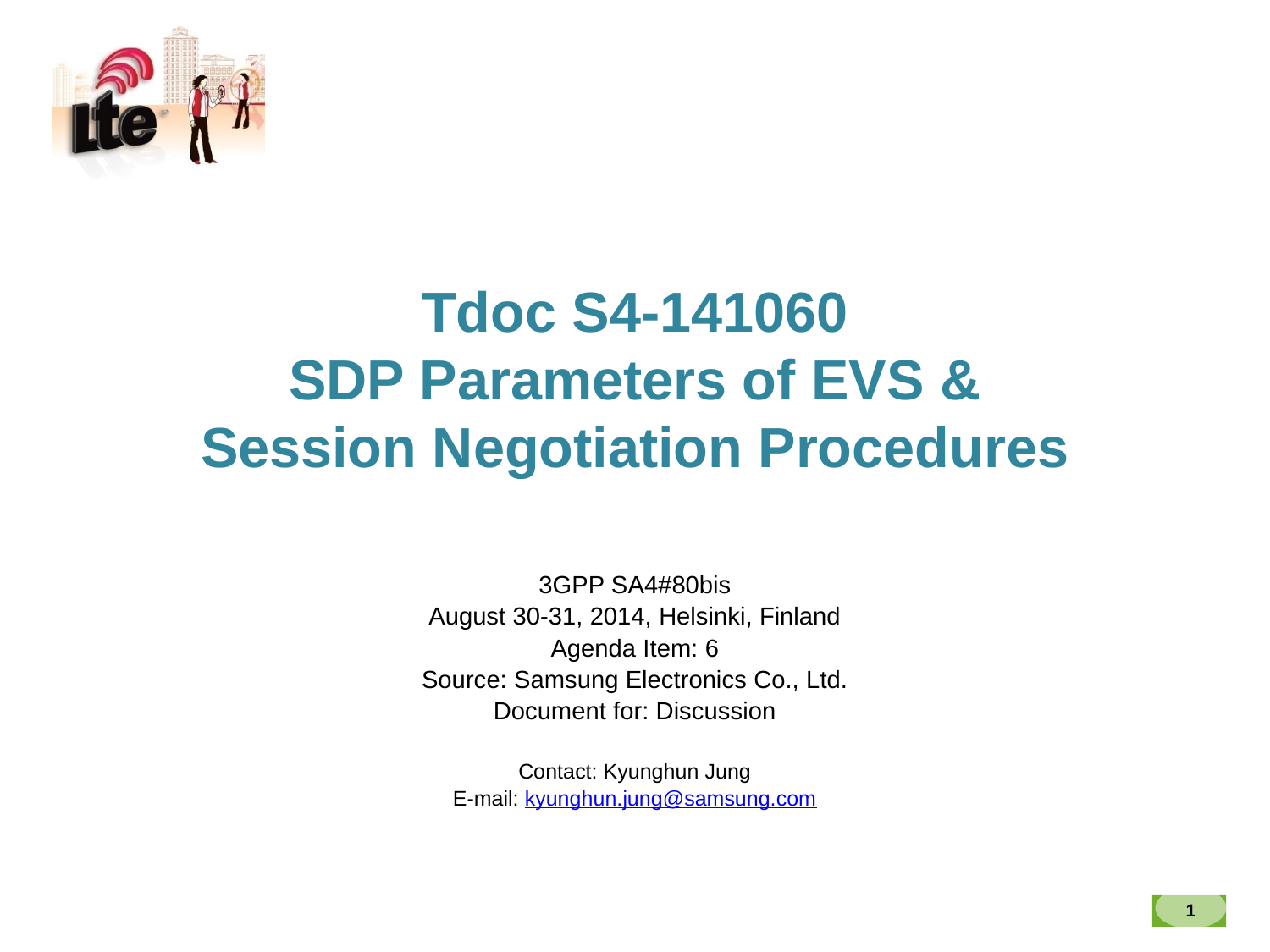

Tdoc S4-141060
SDP Parameters of EVS &
Session Negotiation Procedures
3GPP SA4#80bis
August 30-31, 2014, Helsinki, Finland
Agenda Item: 6
Source: Samsung Electronics Co., Ltd.
Document for: Discussion

Contact: Kyunghun Jung
E-mail: kyunghun.jung@samsung.com